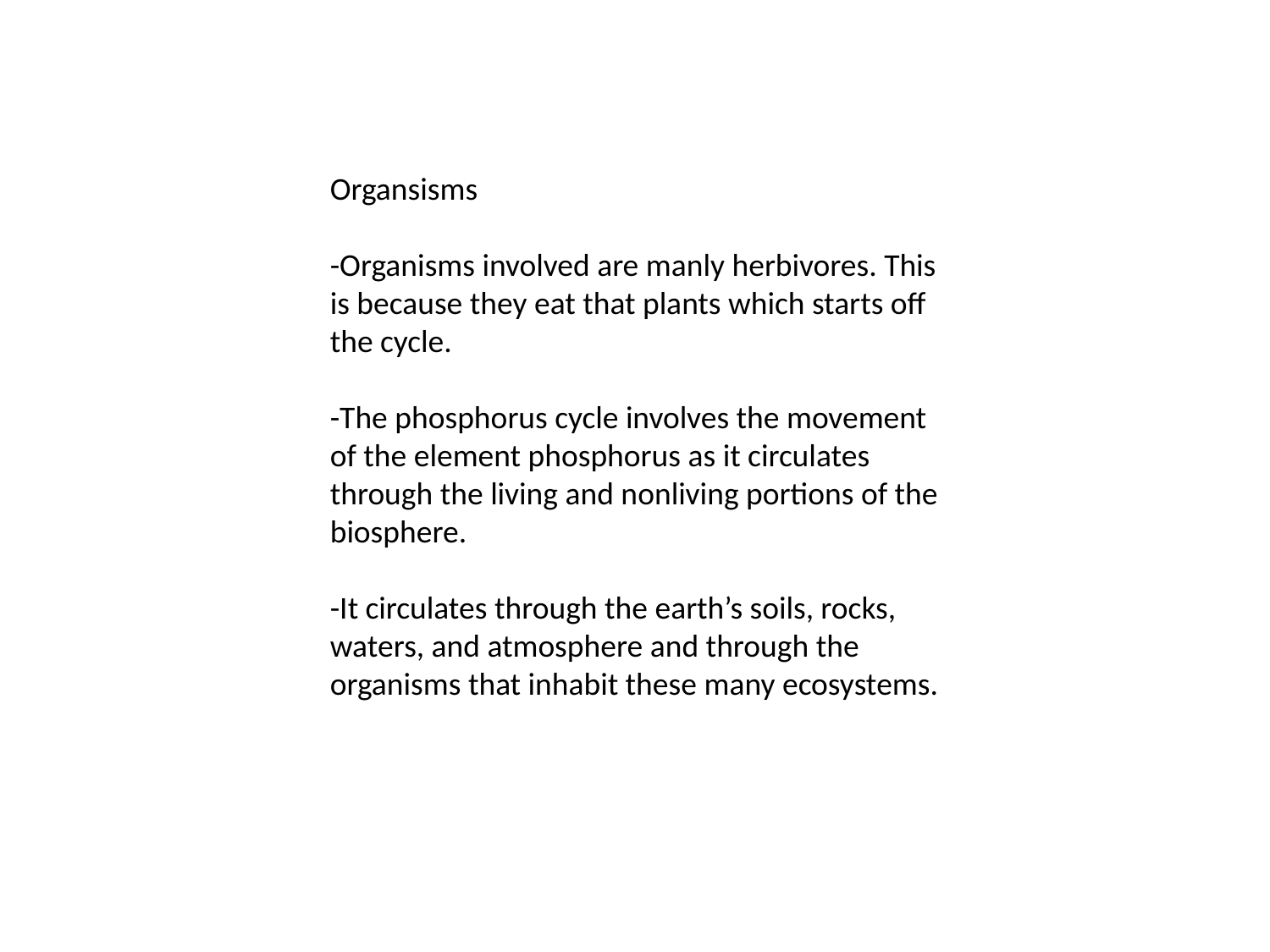

Organsisms

-Organisms involved are manly herbivores. This is because they eat that plants which starts off the cycle.

-The phosphorus cycle involves the movement of the element phosphorus as it circulates through the living and nonliving portions of the biosphere.

-It circulates through the earth’s soils, rocks, waters, and atmosphere and through the organisms that inhabit these many ecosystems.